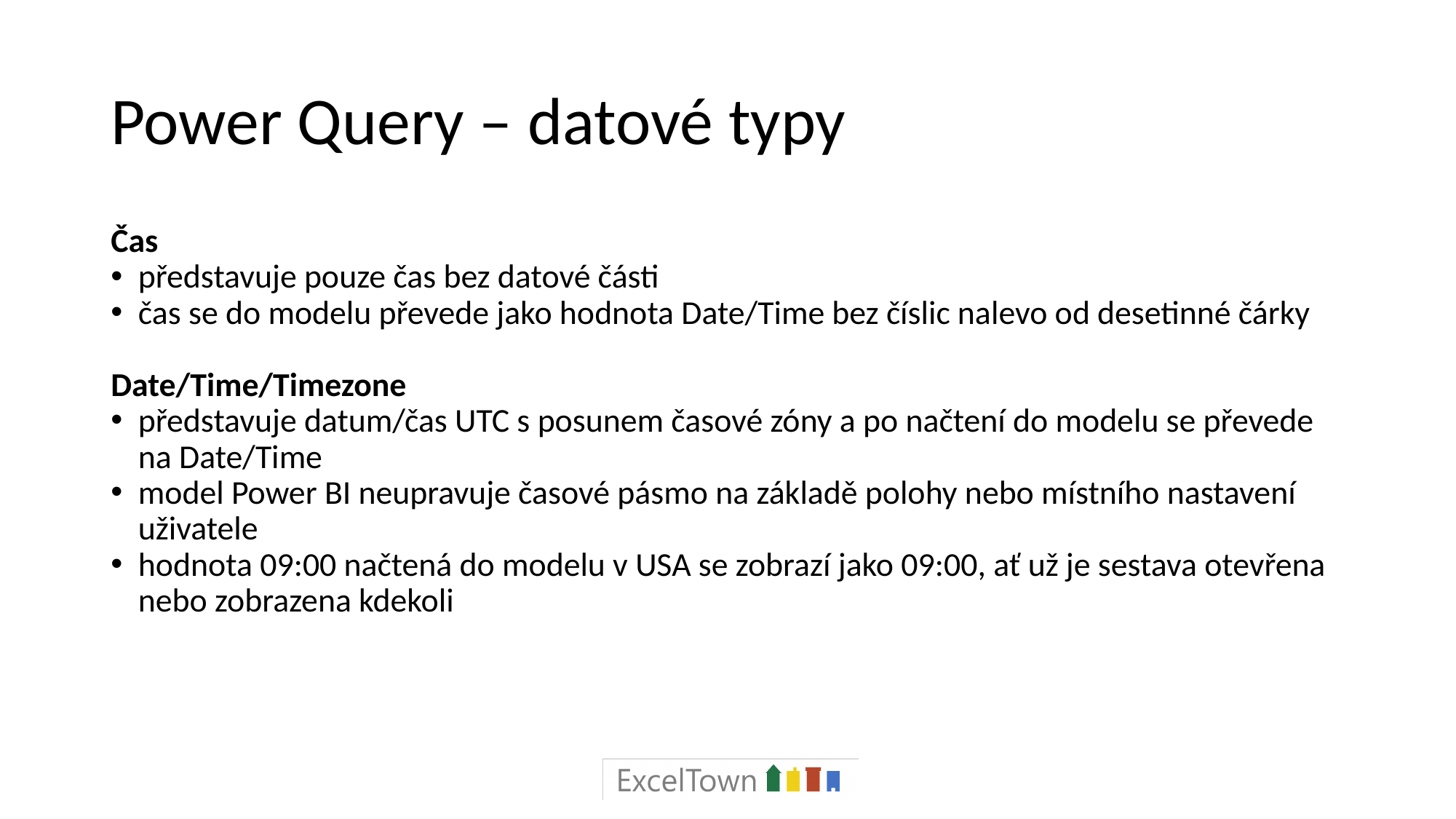

# Power Query – datové typy
Čas
představuje pouze čas bez datové části
čas se do modelu převede jako hodnota Date/Time bez číslic nalevo od desetinné čárky

Date/Time/Timezone
představuje datum/čas UTC s posunem časové zóny a po načtení do modelu se převede na Date/Time
model Power BI neupravuje časové pásmo na základě polohy nebo místního nastavení uživatele
hodnota 09:00 načtená do modelu v USA se zobrazí jako 09:00, ať už je sestava otevřena nebo zobrazena kdekoli